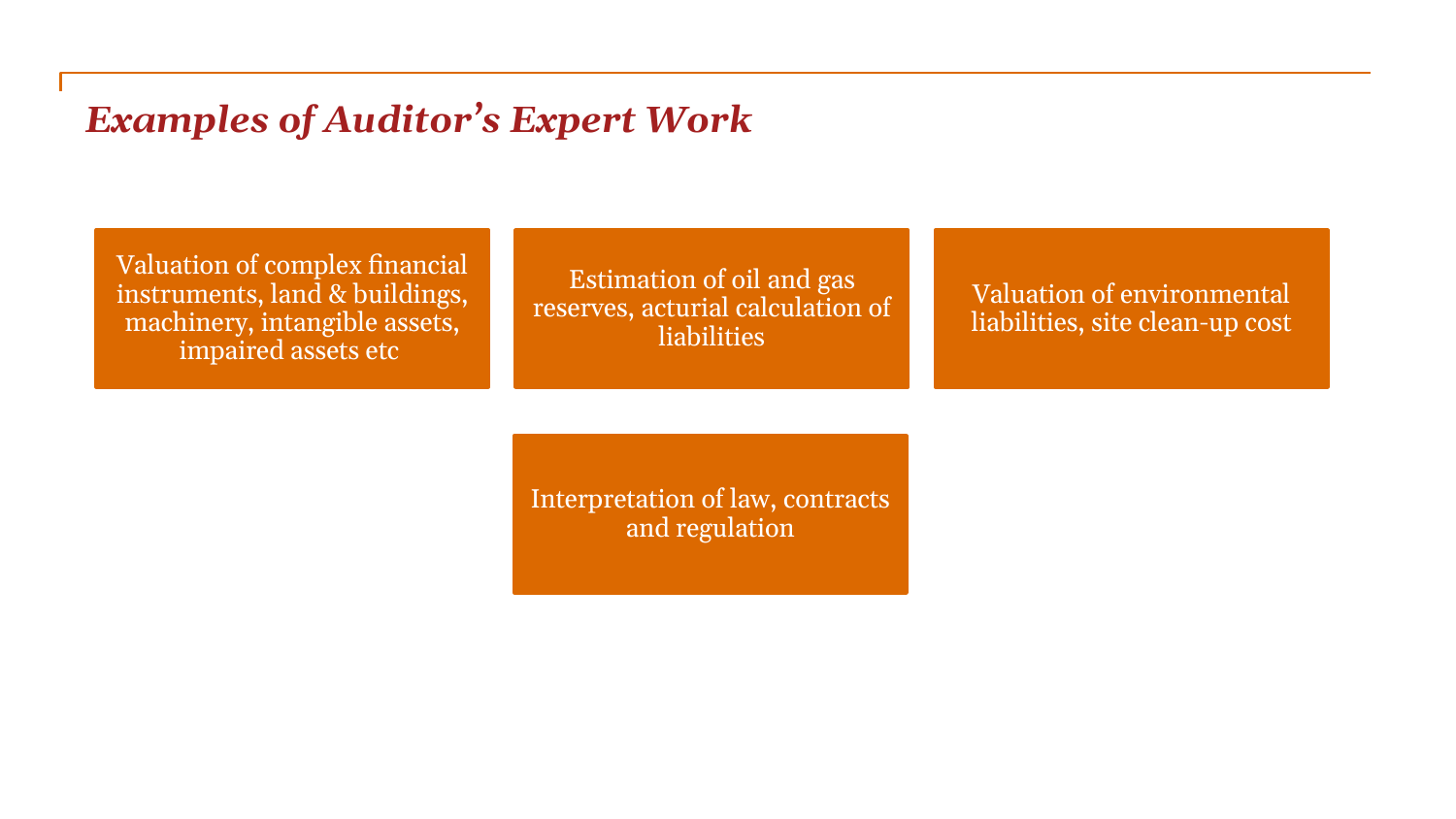

Examples of Auditor’s Expert Work

Valuation of complex financial instruments, land & buildings, machinery, intangible assets, impaired assets etc

Estimation of oil and gas reserves, acturial calculation of liabilities

Valuation of environmental liabilities, site clean-up cost

Interpretation of law, contracts and regulation